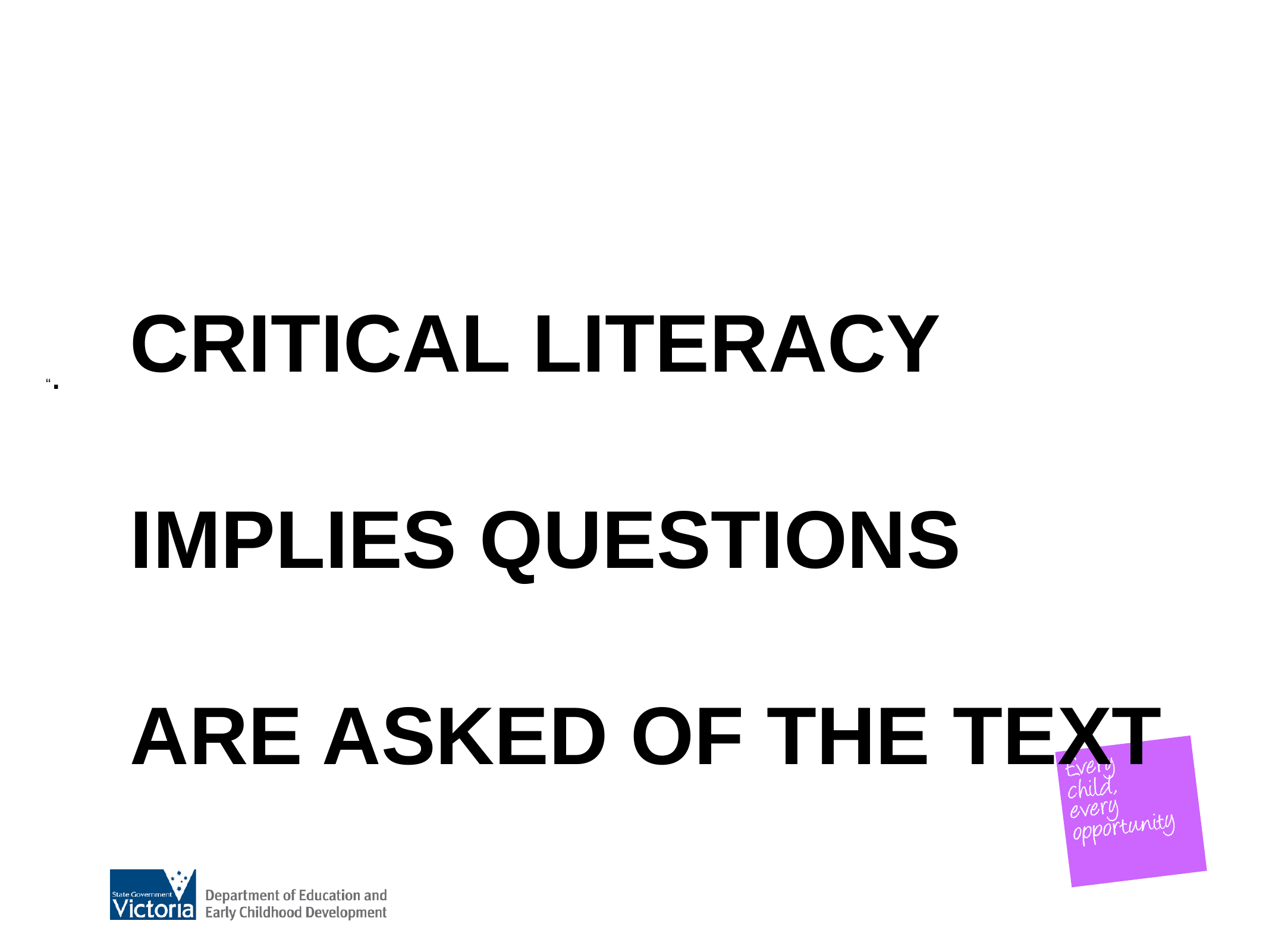

CRITICAL LITERACY IMPLIES QUESTIONS  ARE ASKED OF THE TEXT

“.